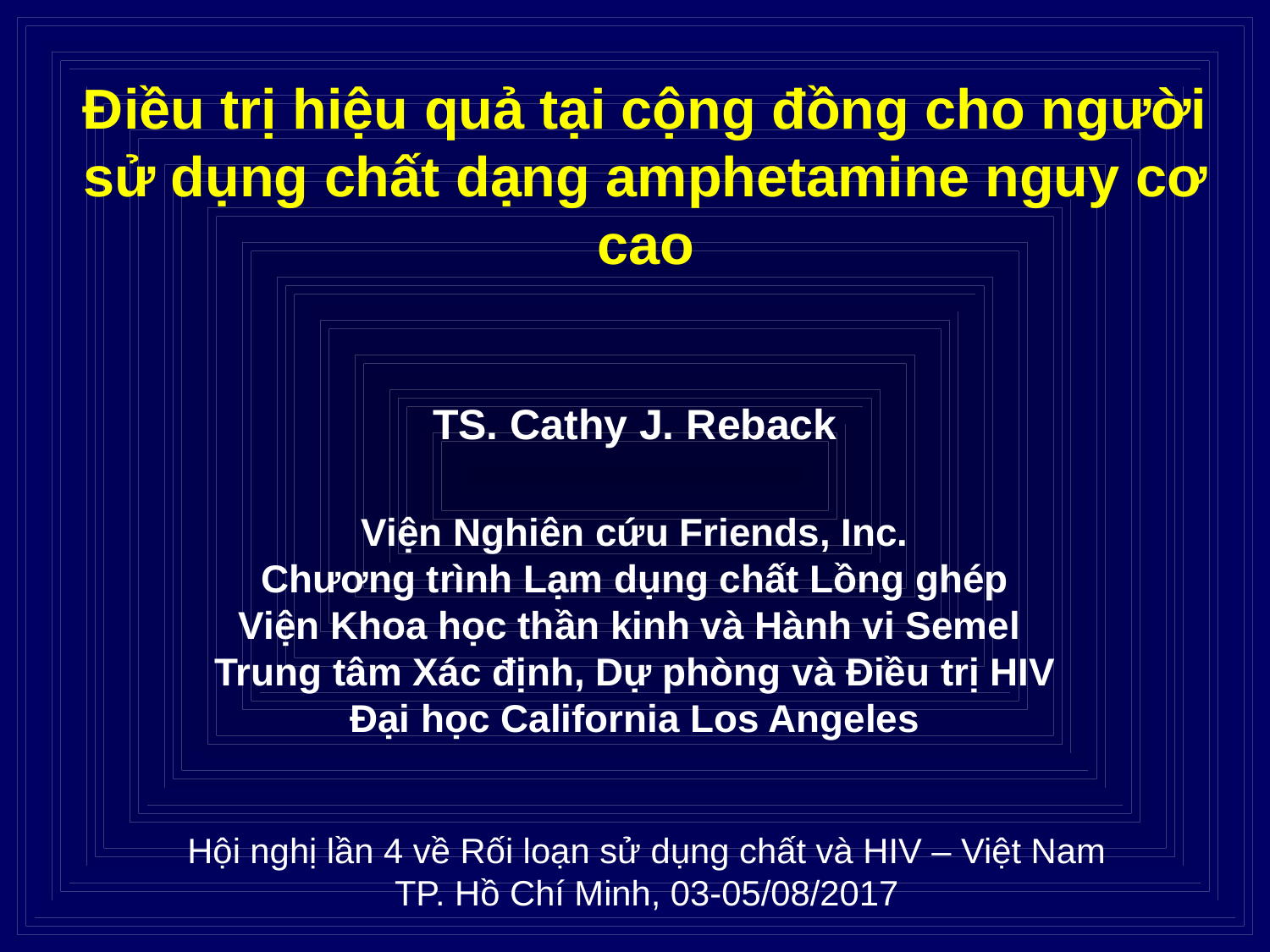

# Điều trị hiệu quả tại cộng đồng cho người sử dụng chất dạng amphetamine nguy cơ cao
TS. Cathy J. Reback

Viện Nghiên cứu Friends, Inc.
Chương trình Lạm dụng chất Lồng ghép
Viện Khoa học thần kinh và Hành vi Semel
Trung tâm Xác định, Dự phòng và Điều trị HIV
Đại học California Los Angeles

Hội nghị lần 4 về Rối loạn sử dụng chất và HIV – Việt Nam
TP. Hồ Chí Minh, 03-05/08/2017